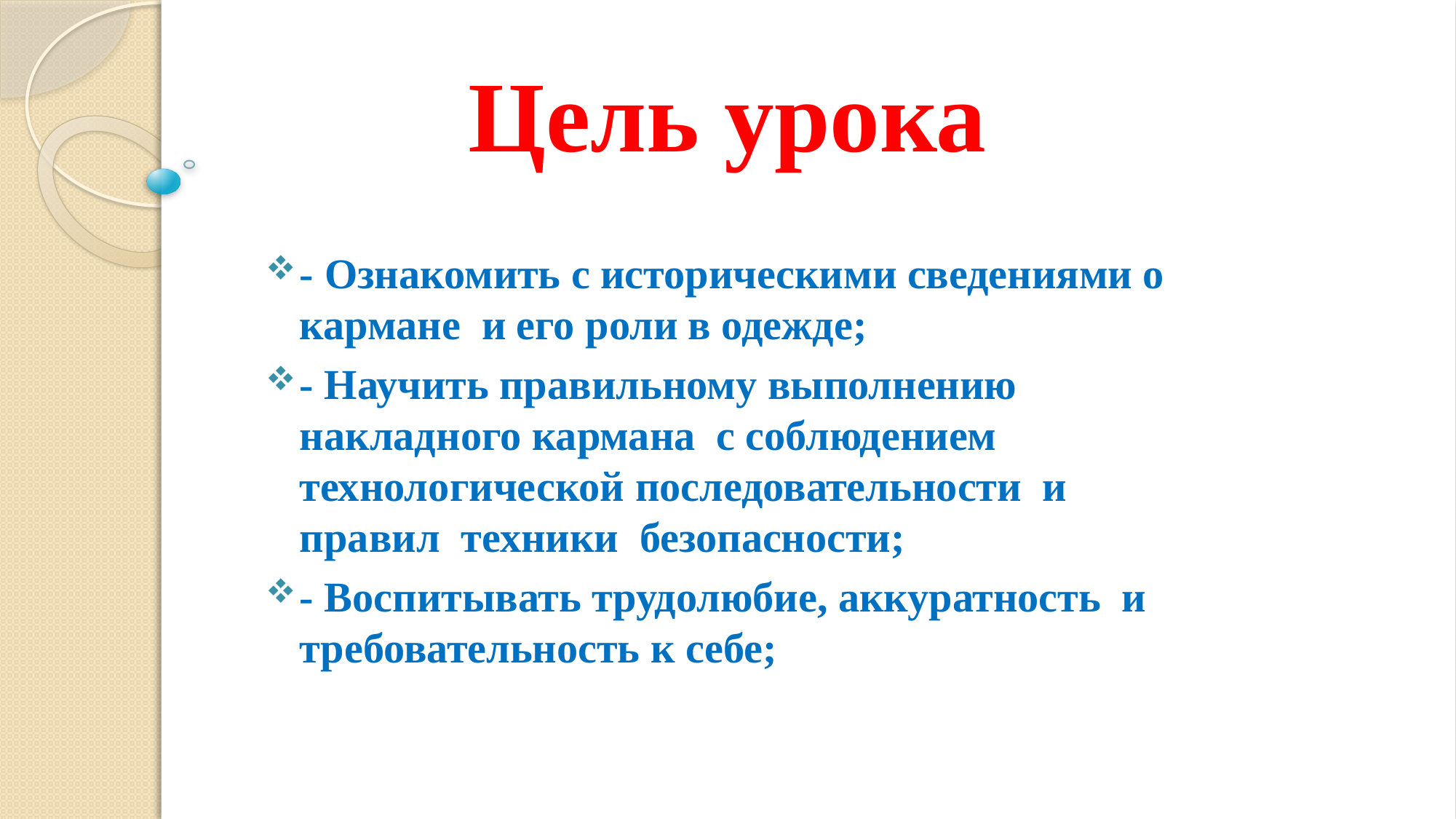

# Цель урока

- Ознакомить с историческими сведениями о кармане  и его роли в одежде;
- Научить правильному выполнению накладного кармана  с соблюдением технологической последовательности  и правил  техники  безопасности;
- Воспитывать трудолюбие, аккуратность  и  требовательность к себе;